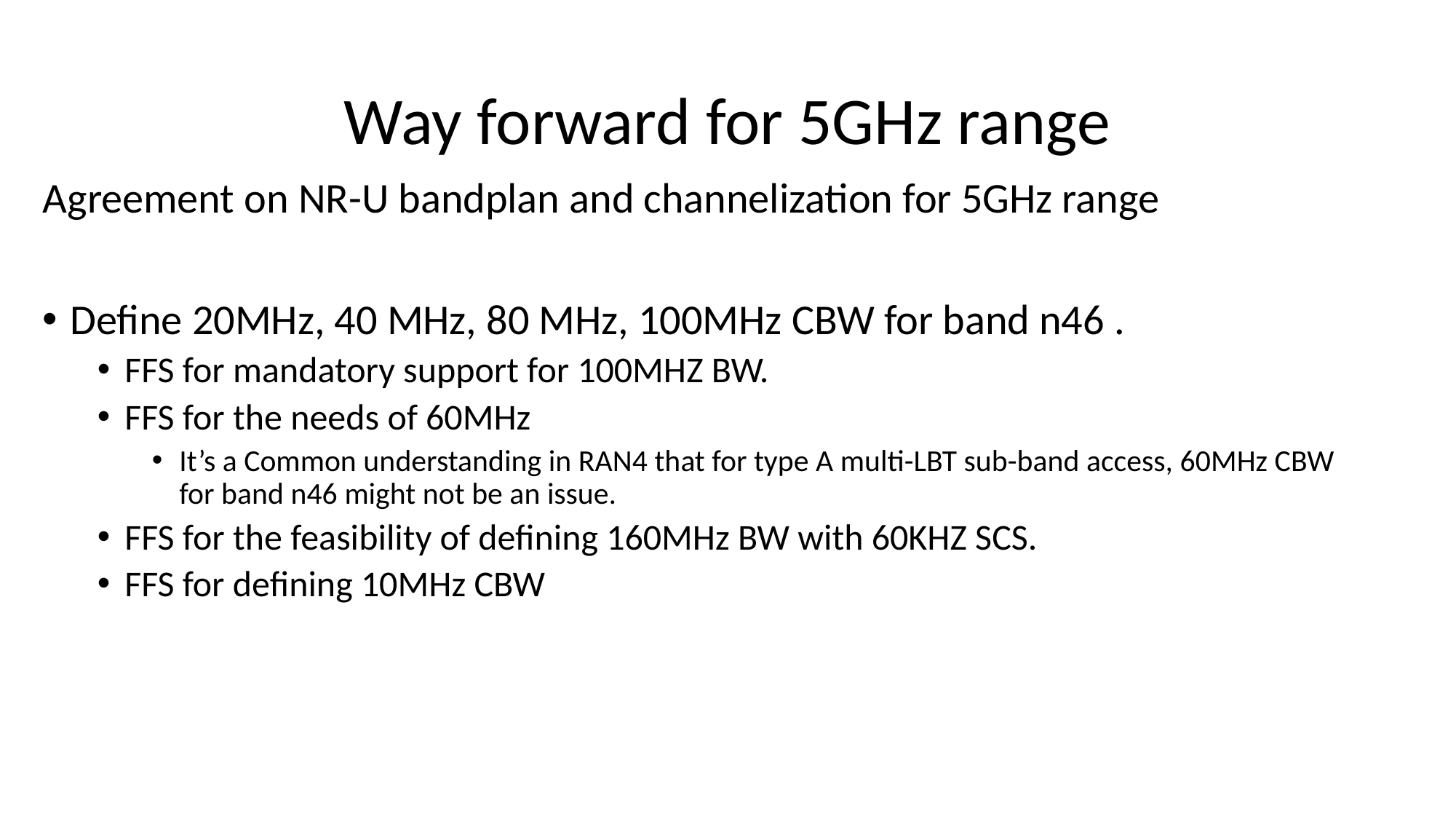

# Way forward for 5GHz range
Agreement on NR-U bandplan and channelization for 5GHz range

Define 20MHz, 40 MHz, 80 MHz, 100MHz CBW for band n46 .
FFS for mandatory support for 100MHZ BW.
FFS for the needs of 60MHz
It’s a Common understanding in RAN4 that for type A multi-LBT sub-band access, 60MHz CBW for band n46 might not be an issue.
FFS for the feasibility of defining 160MHz BW with 60KHZ SCS.
FFS for defining 10MHz CBW